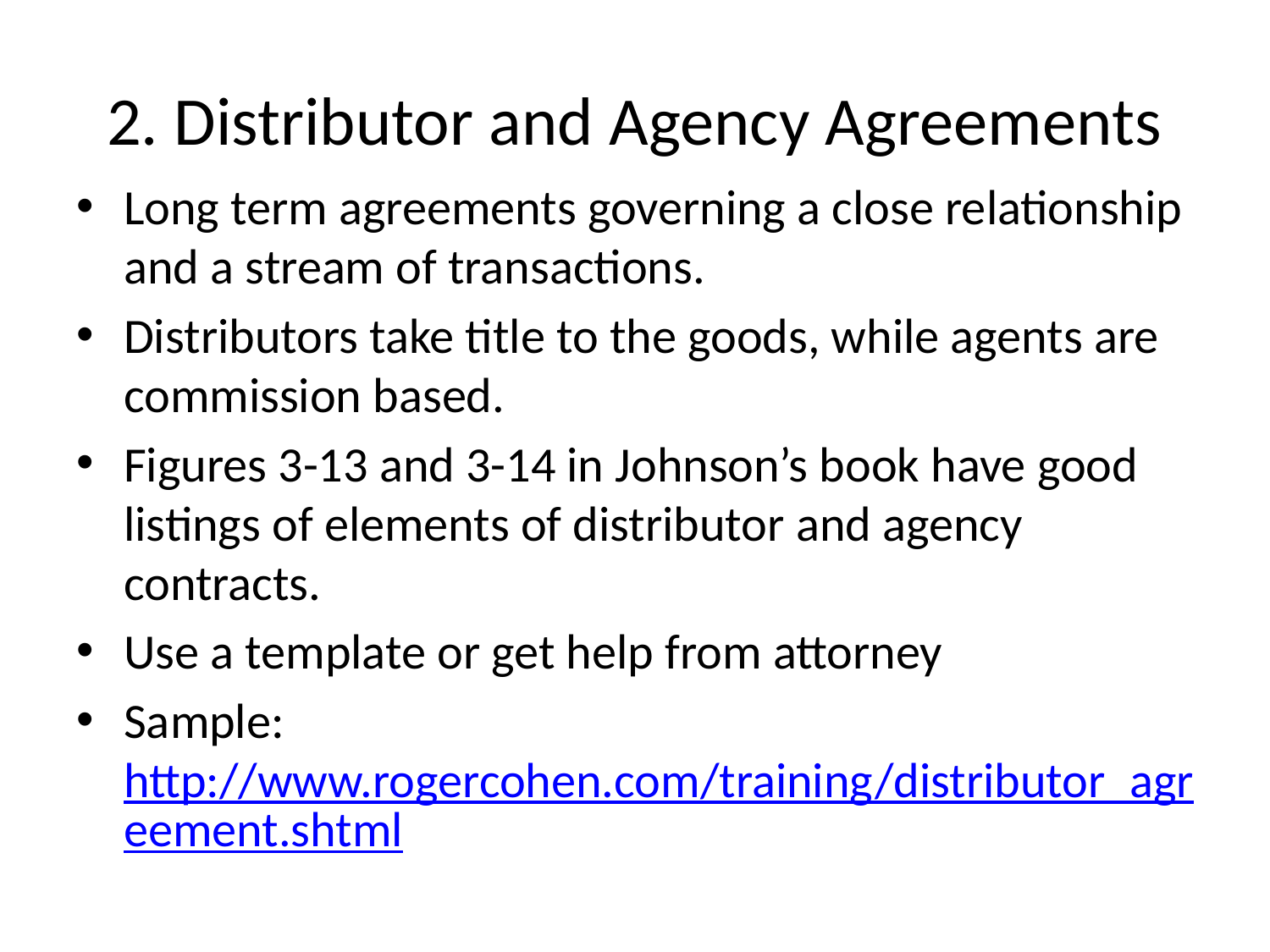

# 2. Distributor and Agency Agreements
Long term agreements governing a close relationship and a stream of transactions.
Distributors take title to the goods, while agents are commission based.
Figures 3-13 and 3-14 in Johnson’s book have good listings of elements of distributor and agency contracts.
Use a template or get help from attorney
Sample: http://www.rogercohen.com/training/distributor_agreement.shtml